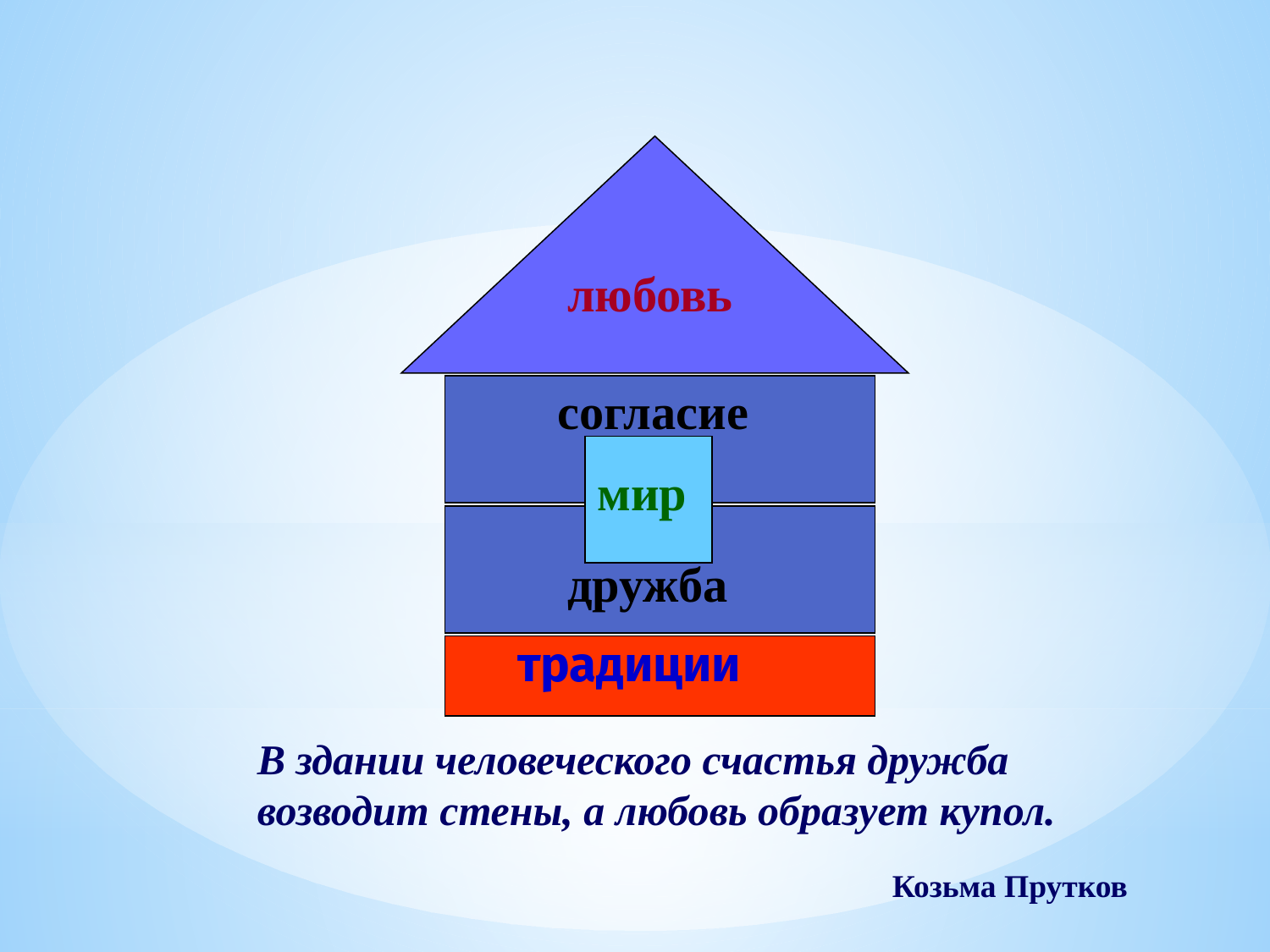

любовь
  согласие

мир

дружба
традиции

В здании человеческого счастья дружба возводит стены, а любовь образует купол.
                                                            Козьма Прутков